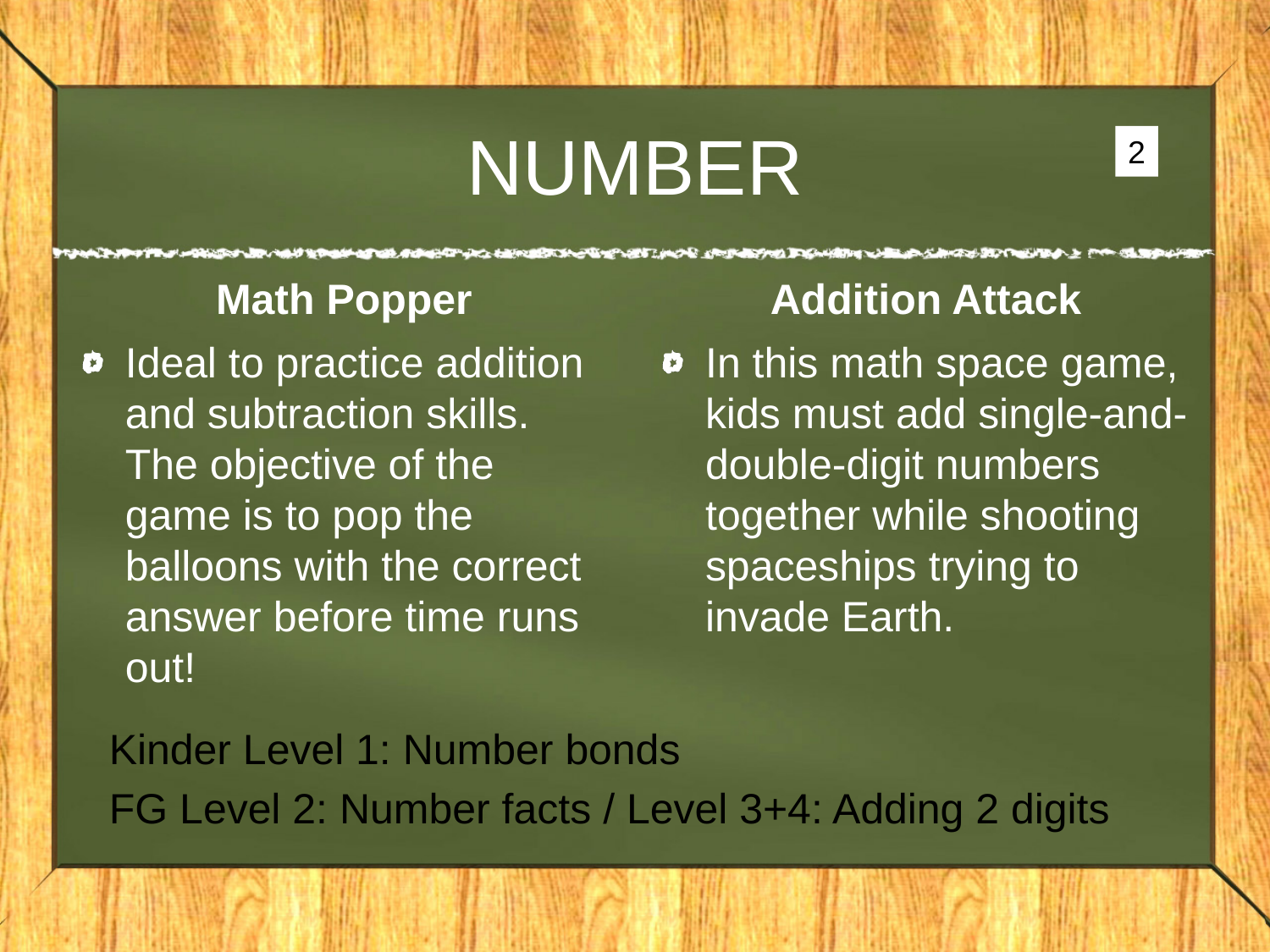

# NUMBER
2
Math Popper

Addition Attack
Ideal to practice addition and subtraction skills. The objective of the game is to pop the balloons with the correct answer before time runs out!

In this math space game, kids must add single-and-double-digit numbers together while shooting spaceships trying to invade Earth.

 Kinder Level 1: Number bonds
 FG Level 2: Number facts / Level 3+4: Adding 2 digits